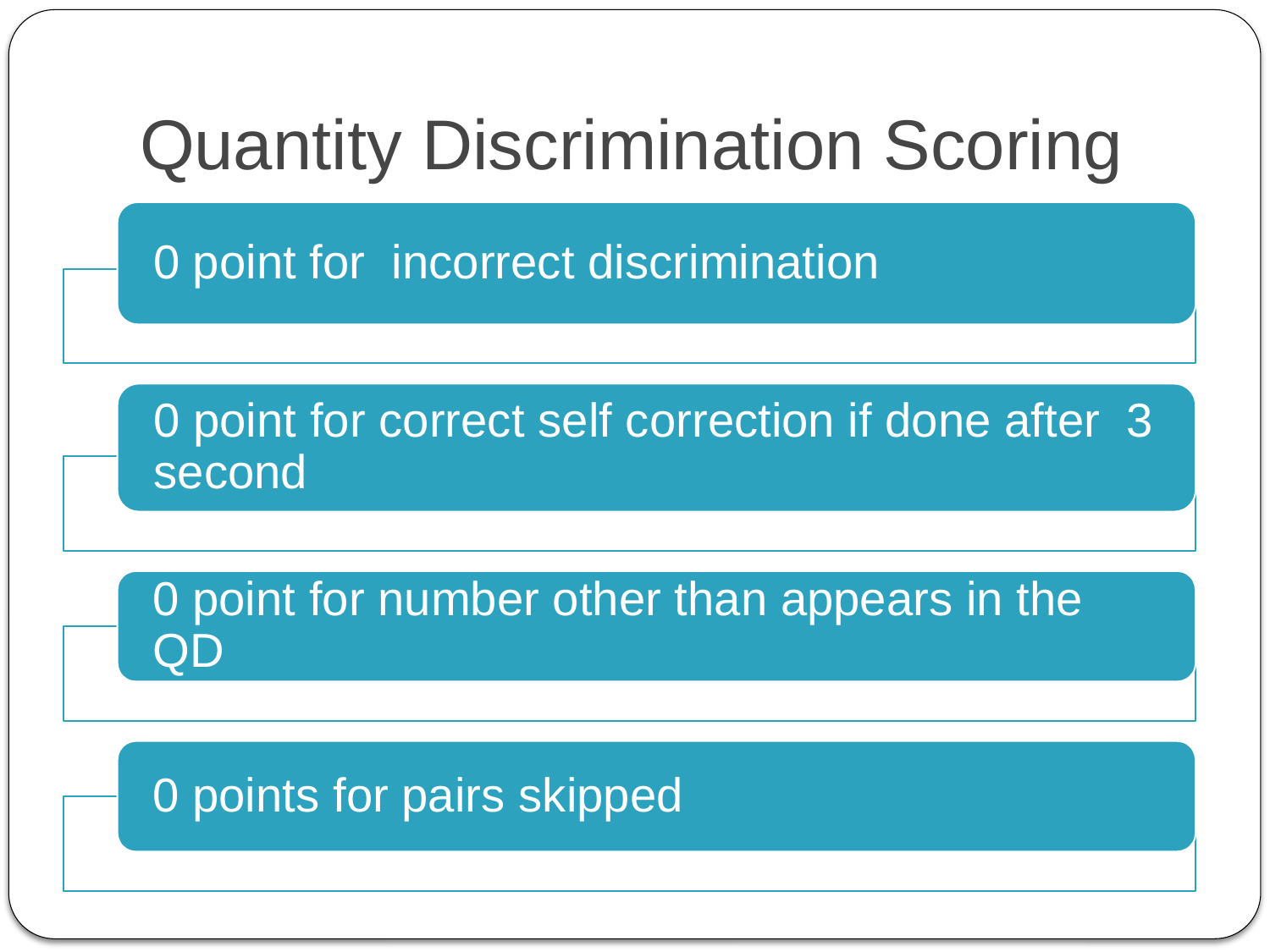

# Quantity Discrimination Scoring
0 point for  incorrect discrimination
0 point for correct self correction if done after  3 second
0 point for number other than appears in the QD
0 points for pairs skipped